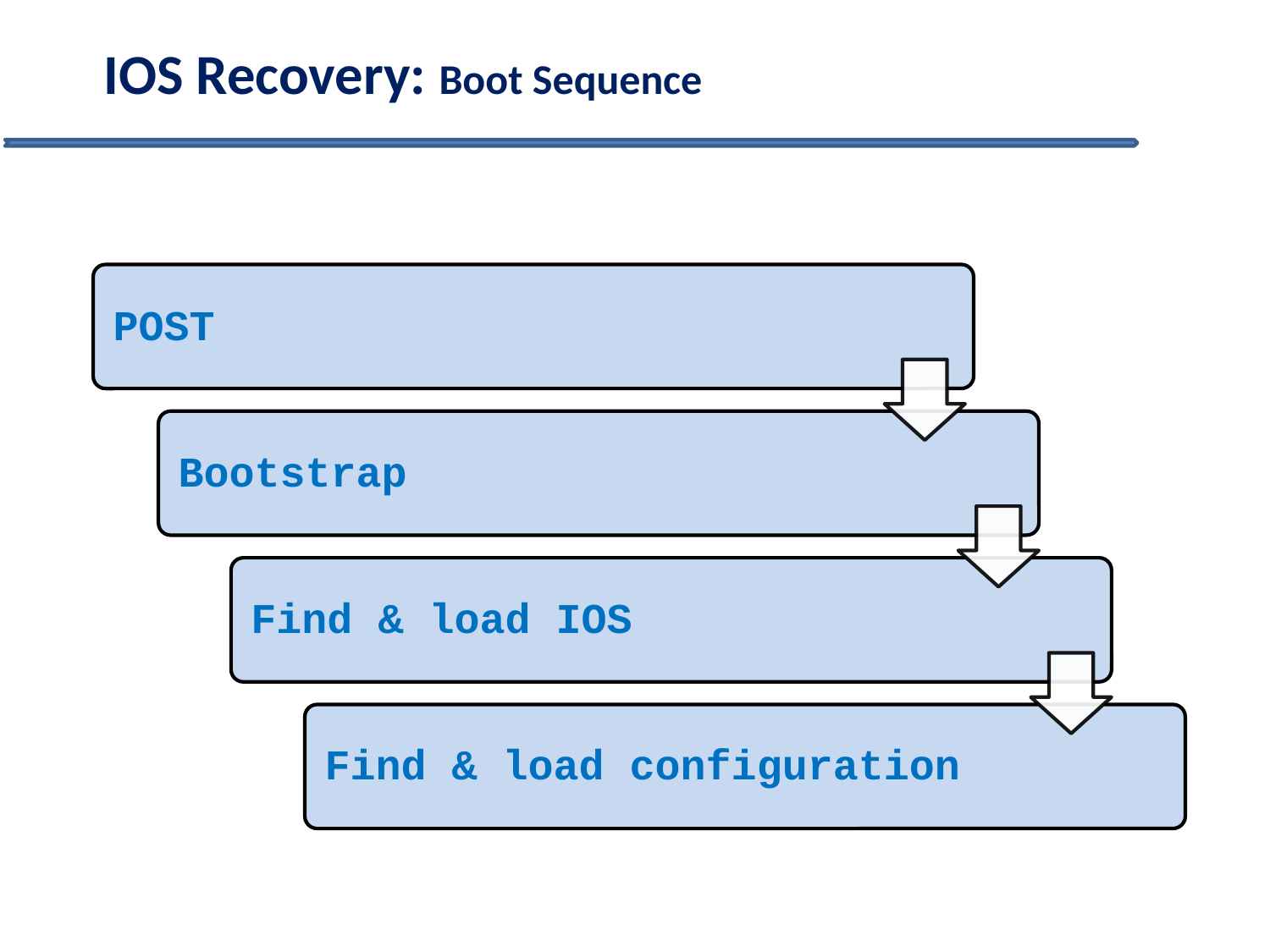

IOS Recovery: Boot Sequence

POST
Bootstrap
Find & load IOS
Find & load configuration